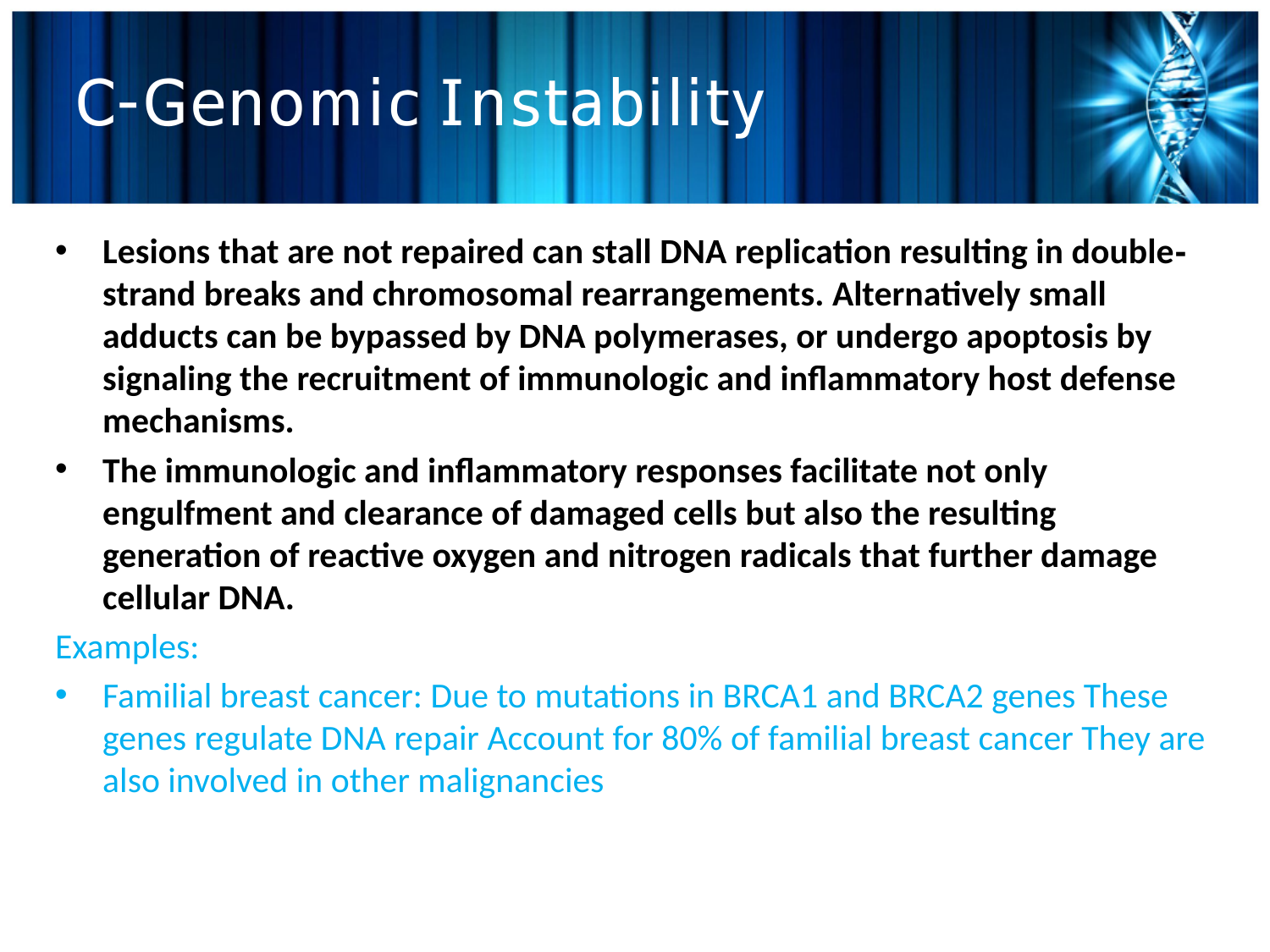

# C-Genomic Instability
Lesions that are not repaired can stall DNA replication resulting in double‐strand breaks and chromosomal rearrangements. Alternatively small adducts can be bypassed by DNA polymerases, or undergo apoptosis by signaling the recruitment of immunologic and inflammatory host defense mechanisms.
The immunologic and inflammatory responses facilitate not only engulfment and clearance of damaged cells but also the resulting generation of reactive oxygen and nitrogen radicals that further damage cellular DNA.
Examples:
Familial breast cancer: Due to mutations in BRCA1 and BRCA2 genes These genes regulate DNA repair Account for 80% of familial breast cancer They are also involved in other malignancies